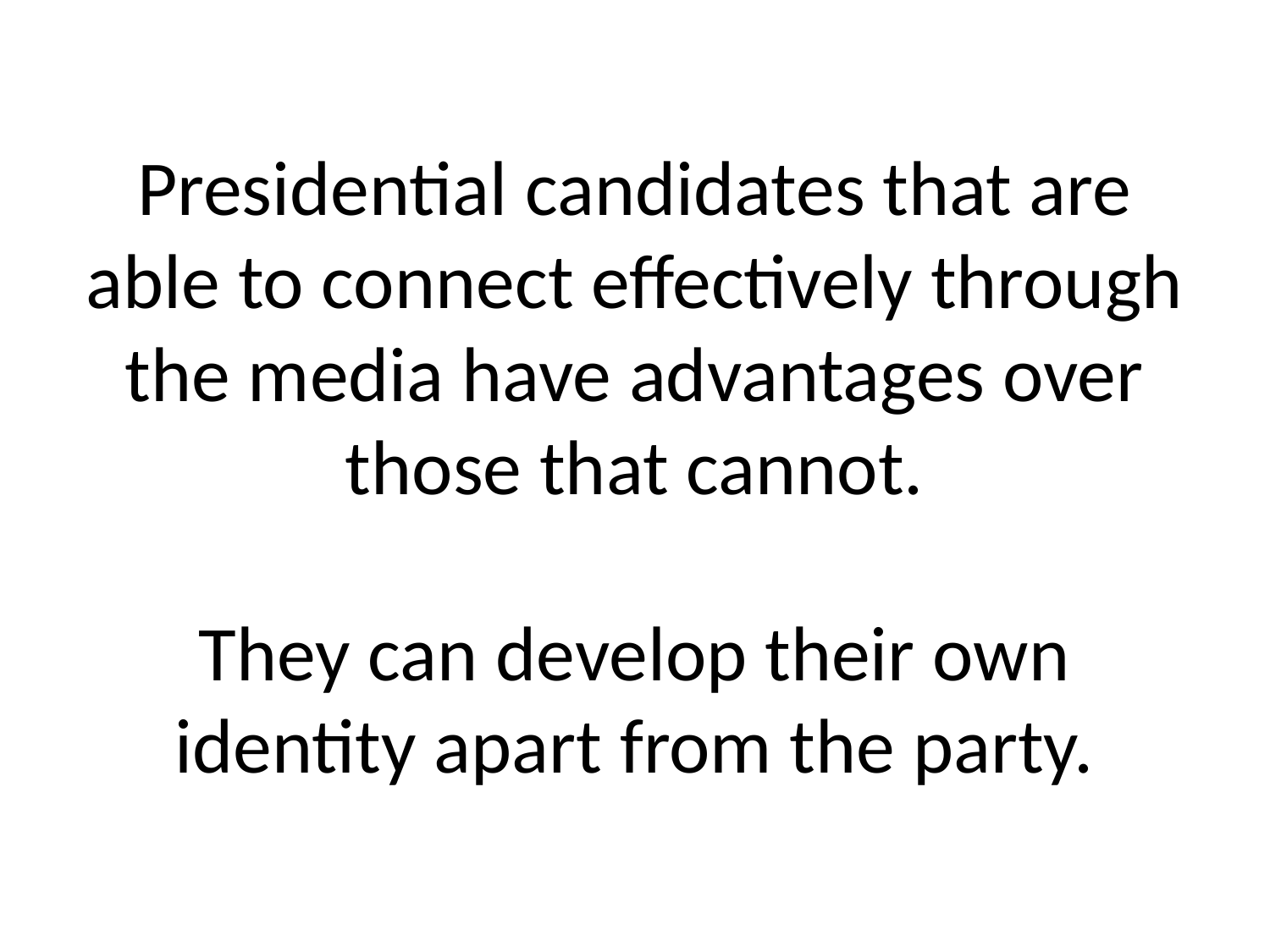

# Presidential candidates that are able to connect effectively through the media have advantages over those that cannot. They can develop their own identity apart from the party.